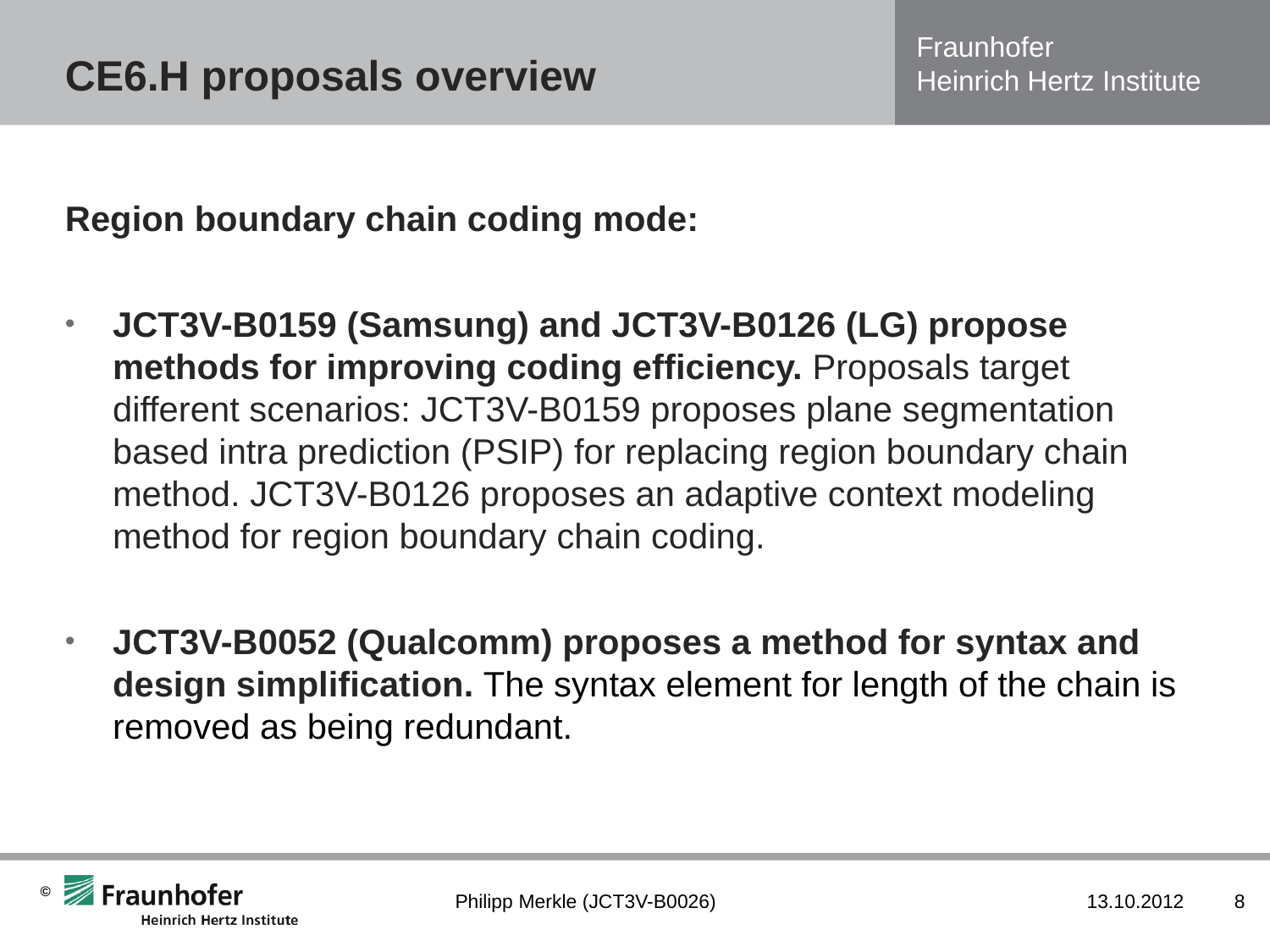

# CE6.H proposals overview
Region boundary chain coding mode:

JCT3V-B0159 (Samsung) and JCT3V-B0126 (LG) propose methods for improving coding efficiency. Proposals target different scenarios: JCT3V-B0159 proposes plane segmentation based intra prediction (PSIP) for replacing region boundary chain method. JCT3V-B0126 proposes an adaptive context modeling method for region boundary chain coding.

JCT3V-B0052 (Qualcomm) proposes a method for syntax and design simplification. The syntax element for length of the chain is removed as being redundant.
Philipp Merkle (JCT3V-B0026)
13.10.2012
8